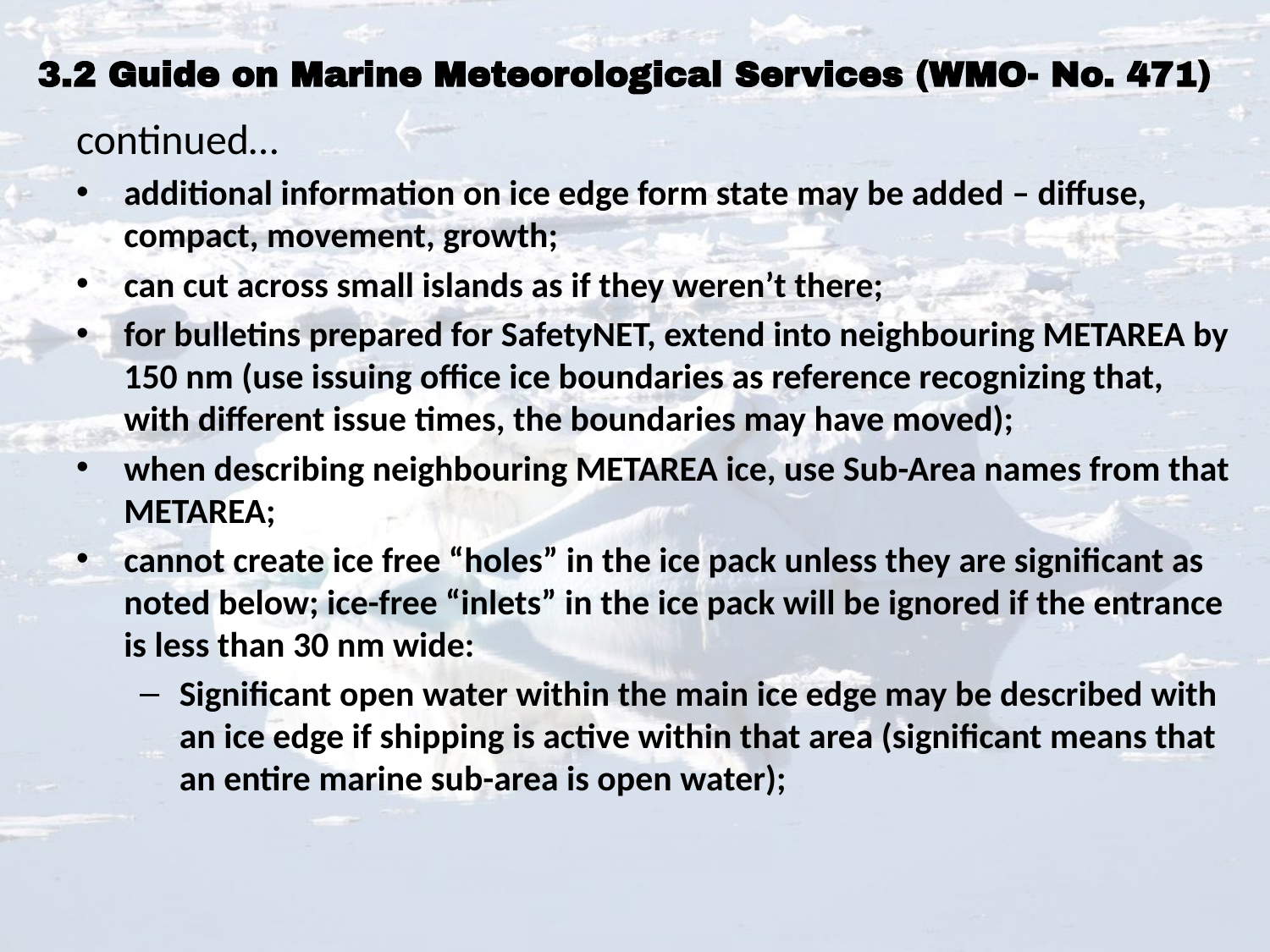

3.2 Guide on Marine Meteorological Services (WMO- No. 471)
continued…
additional information on ice edge form state may be added – diffuse, compact, movement, growth;
can cut across small islands as if they weren’t there;
for bulletins prepared for SafetyNET, extend into neighbouring METAREA by 150 nm (use issuing office ice boundaries as reference recognizing that, with different issue times, the boundaries may have moved);
when describing neighbouring METAREA ice, use Sub-Area names from that METAREA;
cannot create ice free “holes” in the ice pack unless they are significant as noted below; ice-free “inlets” in the ice pack will be ignored if the entrance is less than 30 nm wide:
Significant open water within the main ice edge may be described with an ice edge if shipping is active within that area (significant means that an entire marine sub-area is open water);